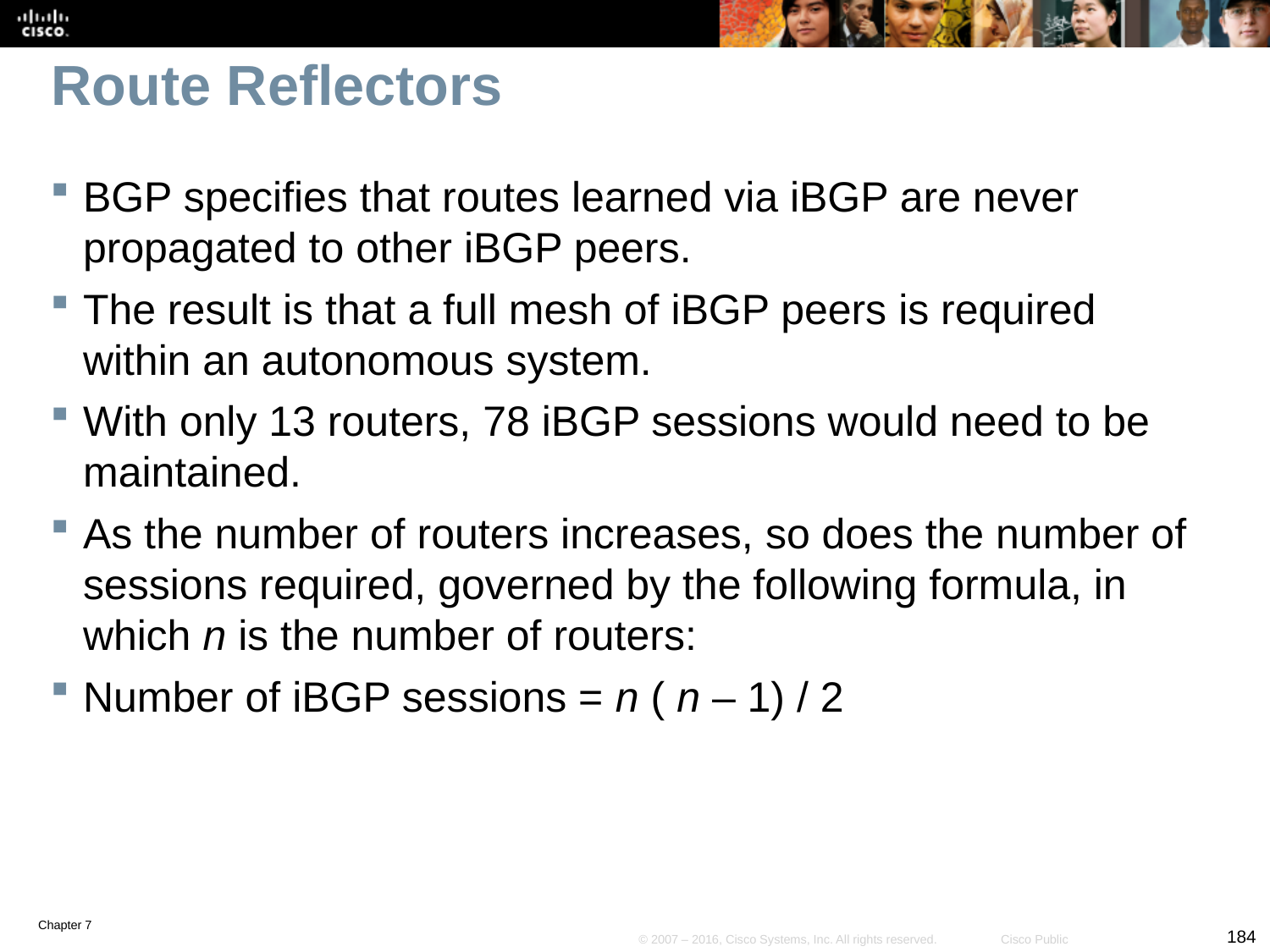

# Route Reflectors
BGP specifies that routes learned via iBGP are never propagated to other iBGP peers.
The result is that a full mesh of iBGP peers is required within an autonomous system.
With only 13 routers, 78 iBGP sessions would need to be maintained.
As the number of routers increases, so does the number of sessions required, governed by the following formula, in which n is the number of routers:
Number of iBGP sessions = n ( n – 1) / 2